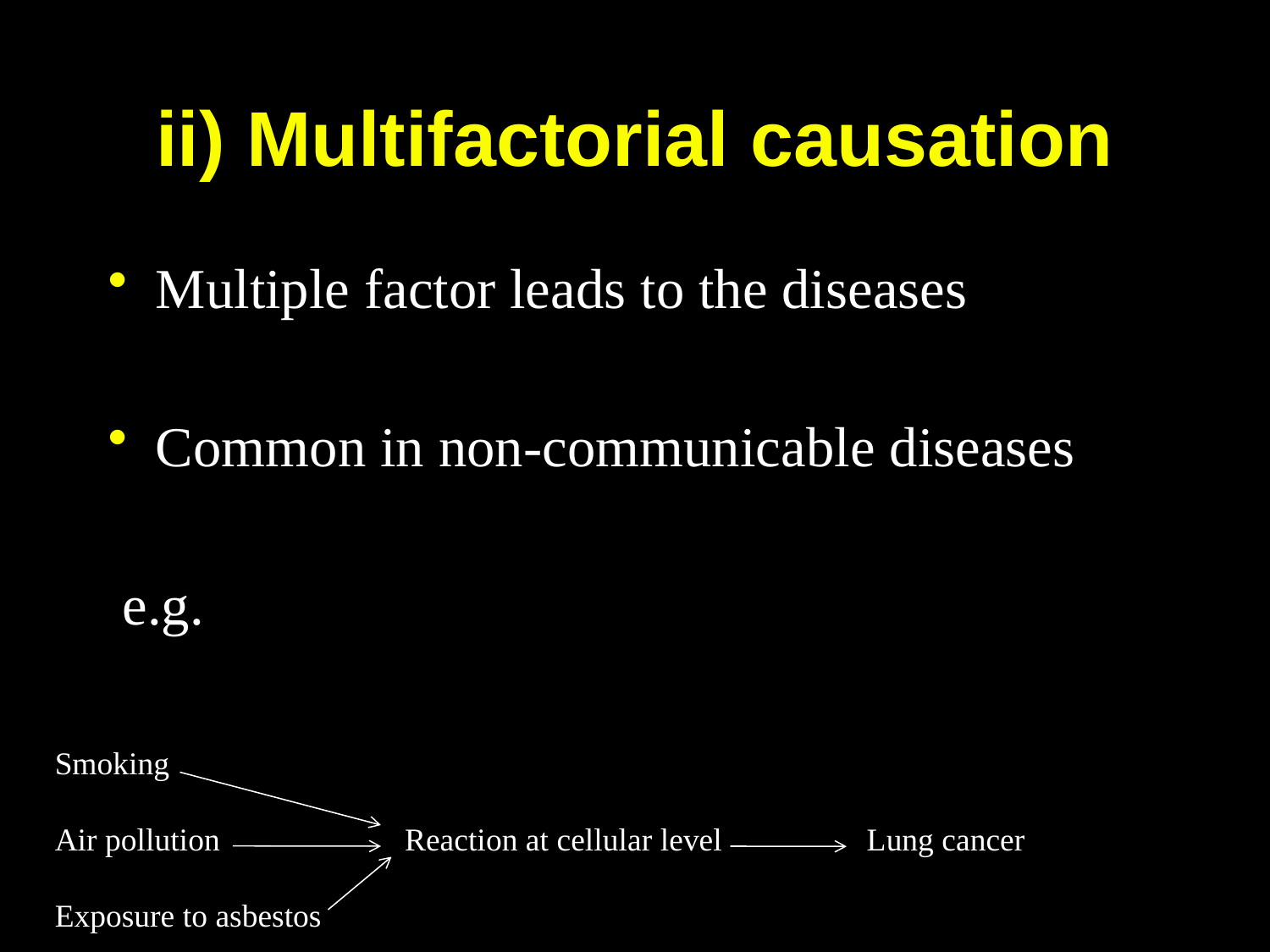

# ii) Multifactorial causation
Multiple factor leads to the diseases

Common in non-communicable diseases

 e.g.

Smoking

Air pollution                       Reaction at cellular level                  Lung cancer

Exposure to asbestos